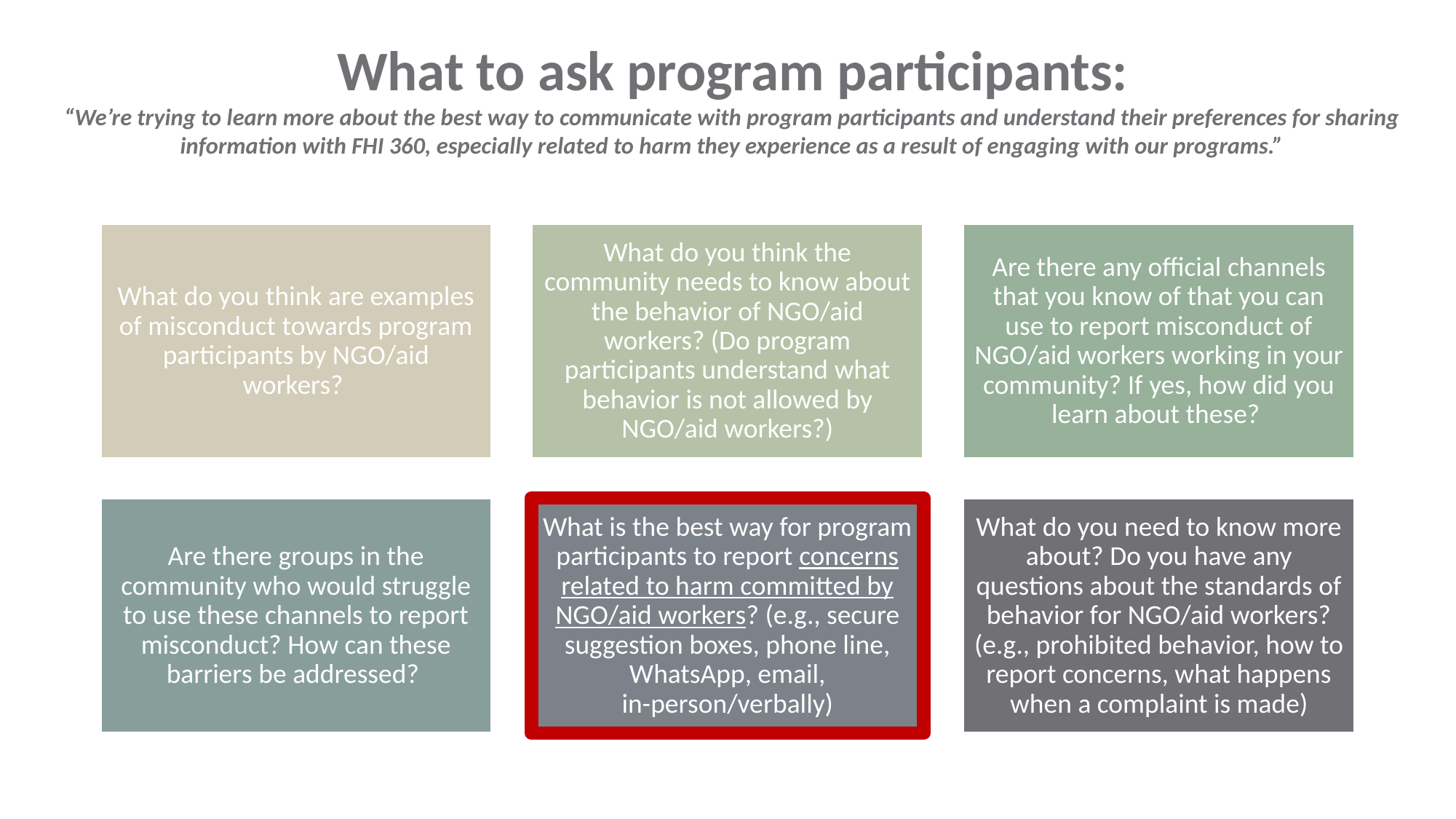

# What to ask program participants: “We’re trying to learn more about the best way to communicate with program participants and understand their preferences for sharing information with FHI 360, especially related to harm they experience as a result of engaging with our programs.”
What do you think are examples of misconduct towards program participants by NGO/aid workers?
What do you think the community needs to know about the behavior of NGO/aid workers? (Do program participants understand what behavior is not allowed by NGO/aid workers?)
Are there any official channels that you know of that you can use to report misconduct of NGO/aid workers working in your community? If yes, how did you learn about these?
Are there groups in the community who would struggle to use these channels to report misconduct? How can these barriers be addressed?
What is the best way for program participants to report concerns related to harm committed by NGO/aid workers? (e.g., secure suggestion boxes, phone line, WhatsApp, email, in-person/verbally)
What do you need to know more about? Do you have any questions about the standards of behavior for NGO/aid workers? (e.g., prohibited behavior, how to report concerns, what happens when a complaint is made)